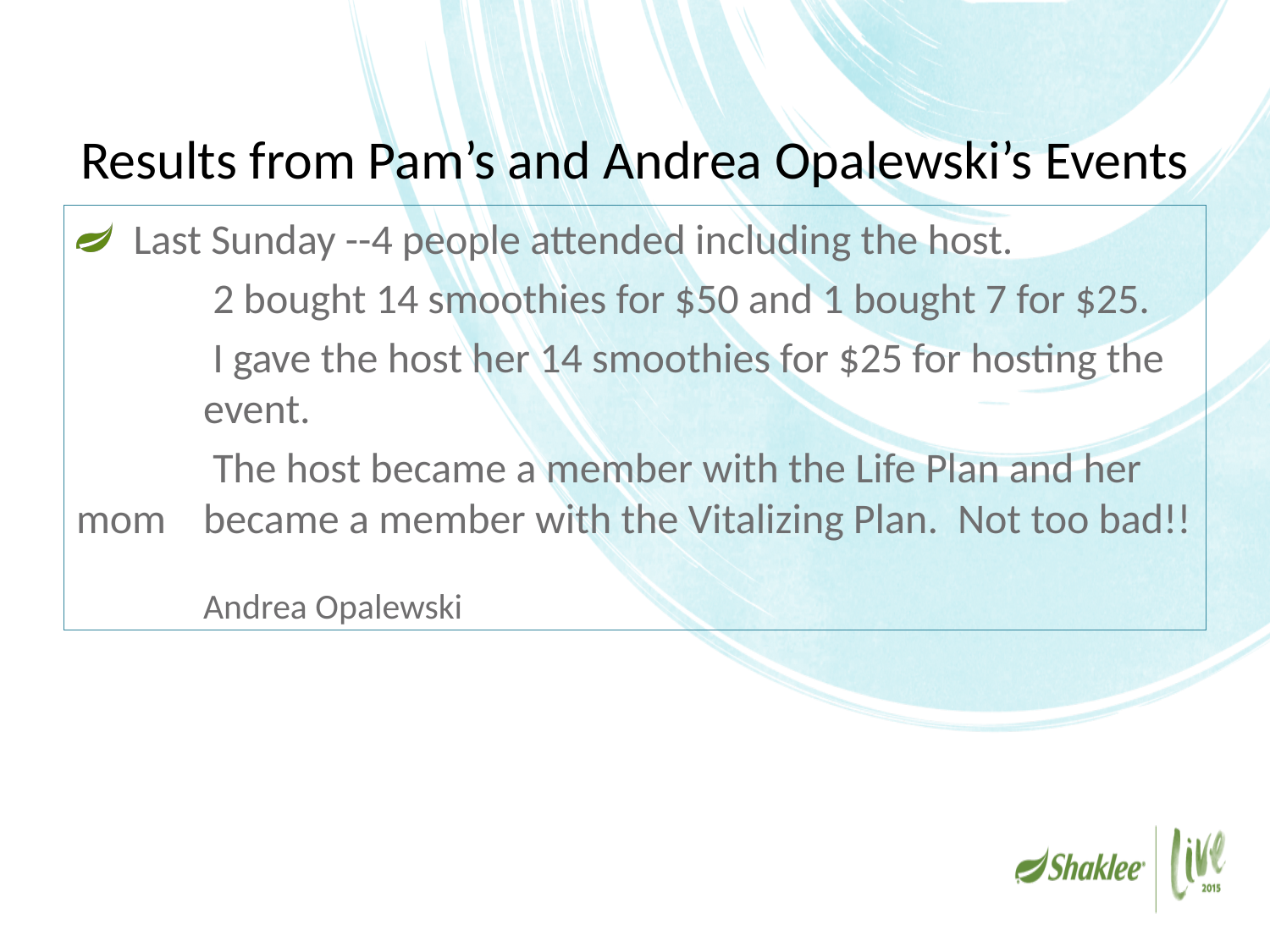

# Results from Pam’s and Andrea Opalewski’s Events
 Last Sunday --4 people attended including the host.
	 2 bought 14 smoothies for $50 and 1 bought 7 for $25.
	 I gave the host her 14 smoothies for $25 for hosting the 	event.
	 The host became a member with the Life Plan and her mom 	became a member with the Vitalizing Plan.  Not too bad!!  									Andrea Opalewski